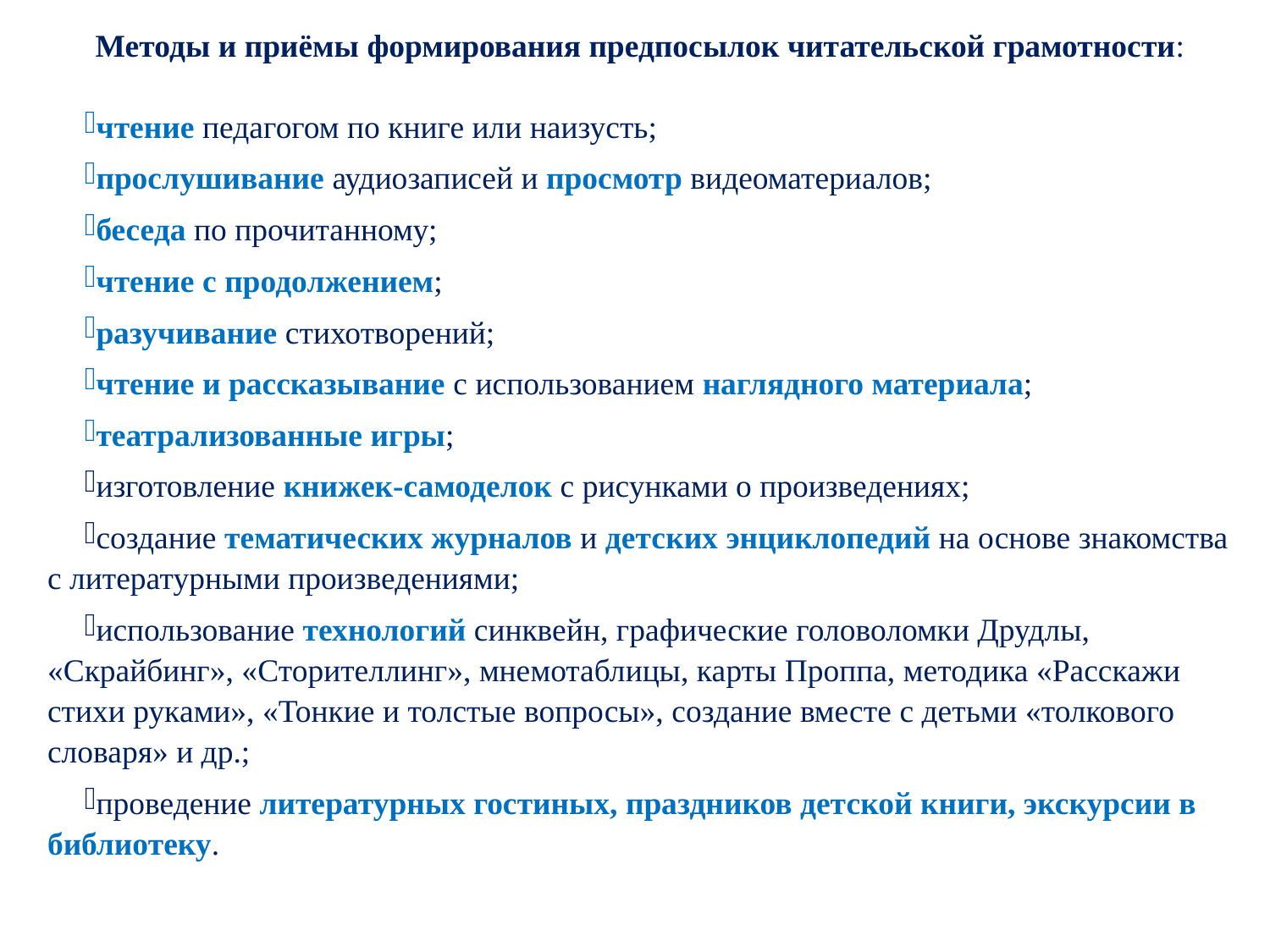

Методы и приёмы формирования предпосылок читательской грамотности:

чтение педагогом по книге или наизусть;
прослушивание аудиозаписей и просмотр видеоматериалов;
беседа по прочитанному;
чтение с продолжением;
разучивание стихотворений;
чтение и рассказывание с использованием наглядного материала;
театрализованные игры;
изготовление книжек-самоделок с рисунками о произведениях;
создание тематических журналов и детских энциклопедий на основе знакомства с литературными произведениями;
использование технологий синквейн, графические головоломки Друдлы, «Скрайбинг», «Сторителлинг», мнемотаблицы, карты Проппа, методика «Расскажи стихи руками», «Тонкие и толстые вопросы», создание вместе с детьми «толкового словаря» и др.;
проведение литературных гостиных, праздников детской книги, экскурсии в библиотеку.